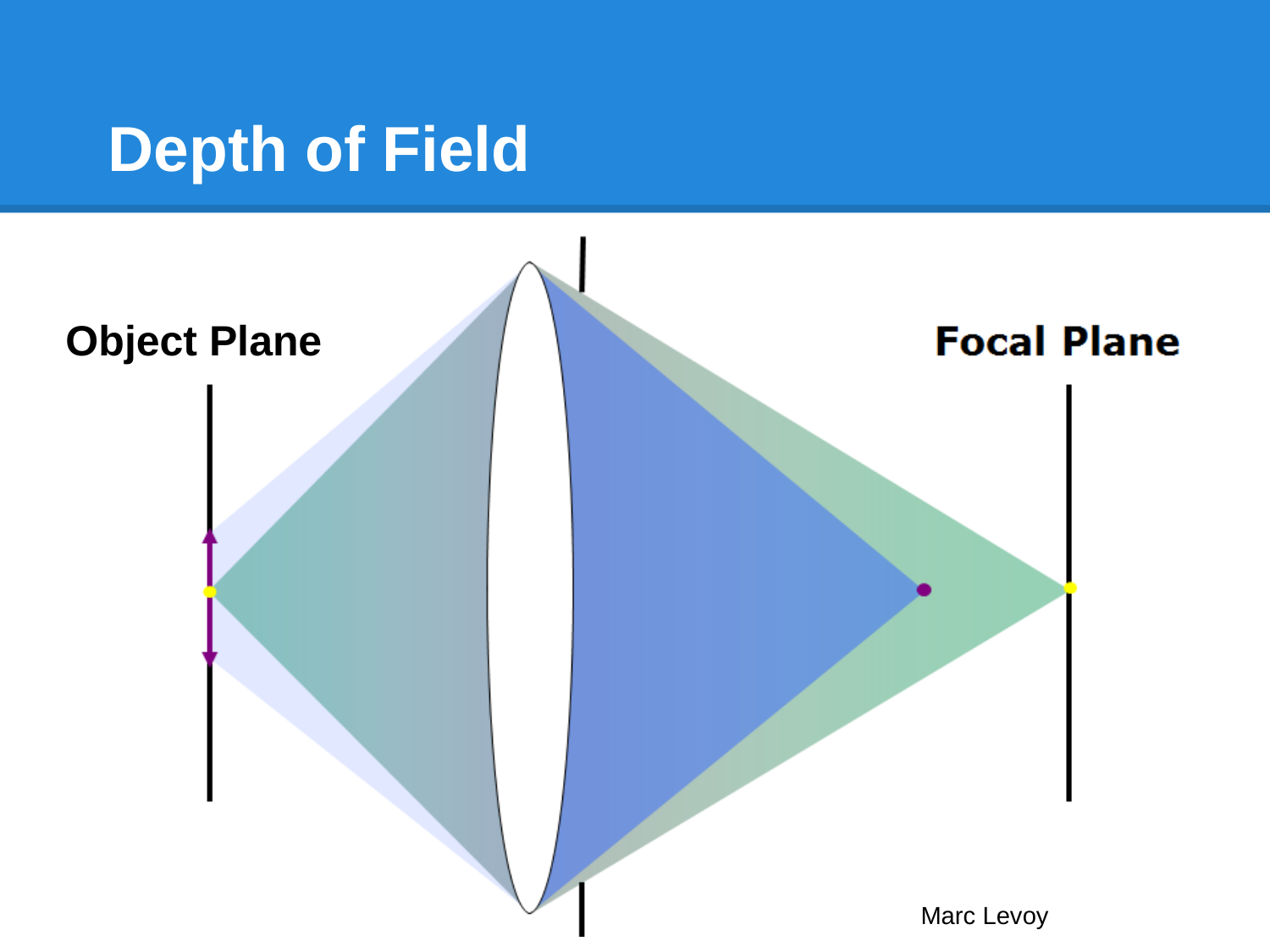

# Depth of Field

Object Plane
Marc Levoy